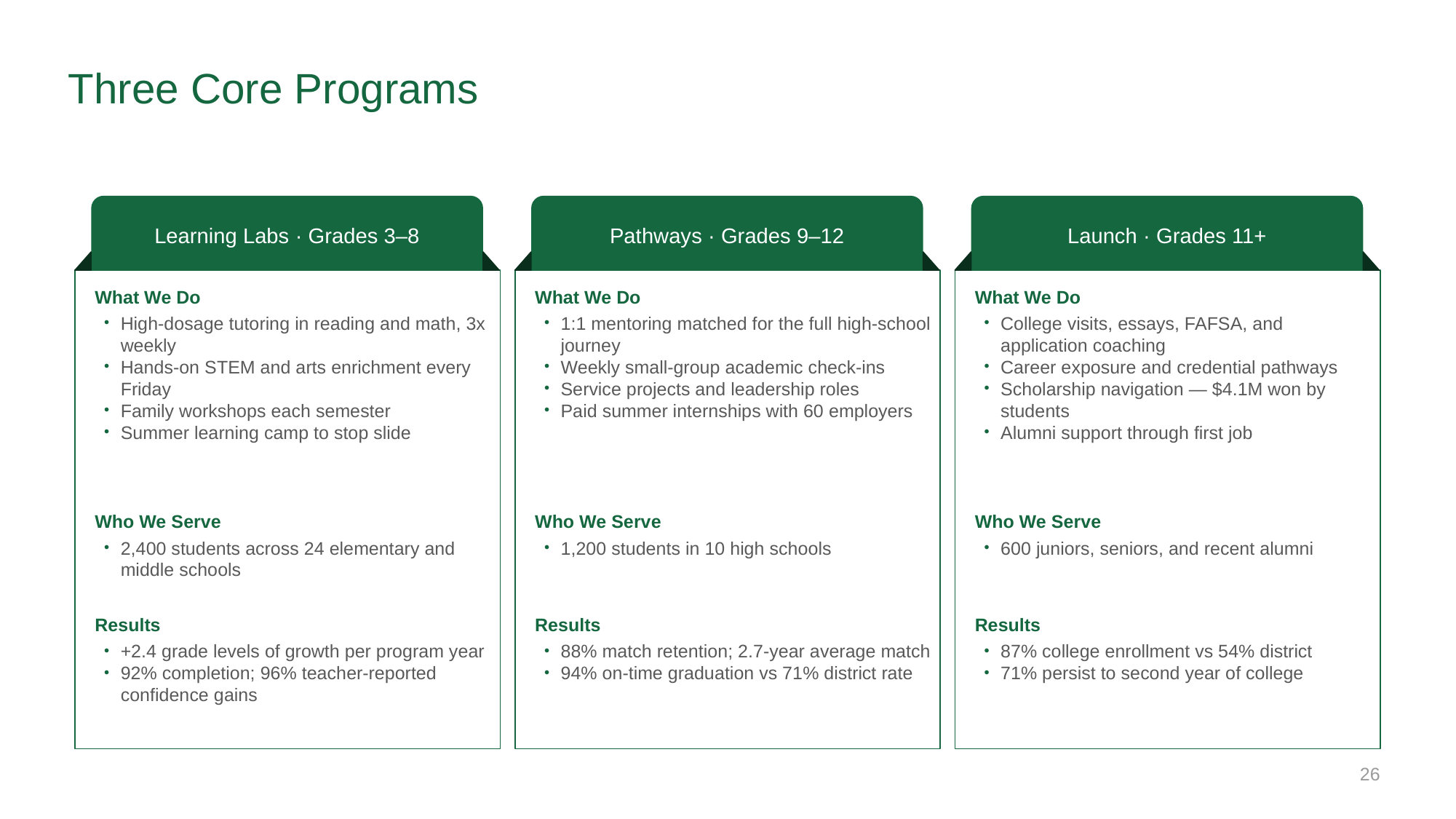

# Three Core Programs
Learning Labs · Grades 3–8
Pathways · Grades 9–12
Launch · Grades 11+

What We Do
High-dosage tutoring in reading and math, 3x weekly
Hands-on STEM and arts enrichment every Friday
Family workshops each semester
Summer learning camp to stop slide
What We Do
1:1 mentoring matched for the full high-school journey
Weekly small-group academic check-ins
Service projects and leadership roles
Paid summer internships with 60 employers
What We Do
College visits, essays, FAFSA, and application coaching
Career exposure and credential pathways
Scholarship navigation — $4.1M won by students
Alumni support through first job
Who We Serve
2,400 students across 24 elementary and middle schools
Who We Serve
1,200 students in 10 high schools
Who We Serve
600 juniors, seniors, and recent alumni
Results
+2.4 grade levels of growth per program year
92% completion; 96% teacher-reported confidence gains
Results
88% match retention; 2.7-year average match
94% on-time graduation vs 71% district rate
Results
87% college enrollment vs 54% district
71% persist to second year of college
26